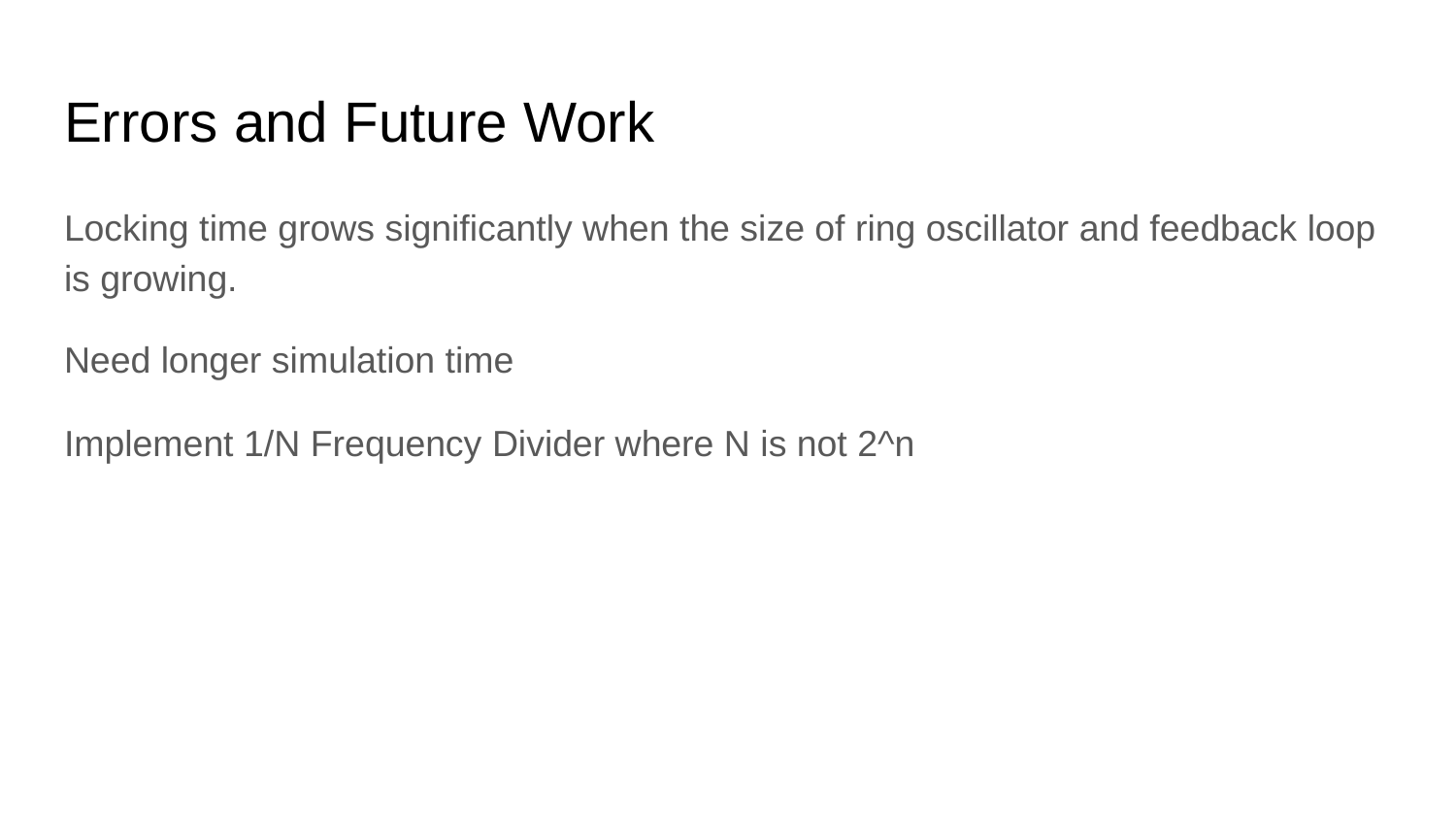

# Errors and Future Work
Locking time grows significantly when the size of ring oscillator and feedback loop is growing.
Need longer simulation time
Implement 1/N Frequency Divider where N is not 2^n